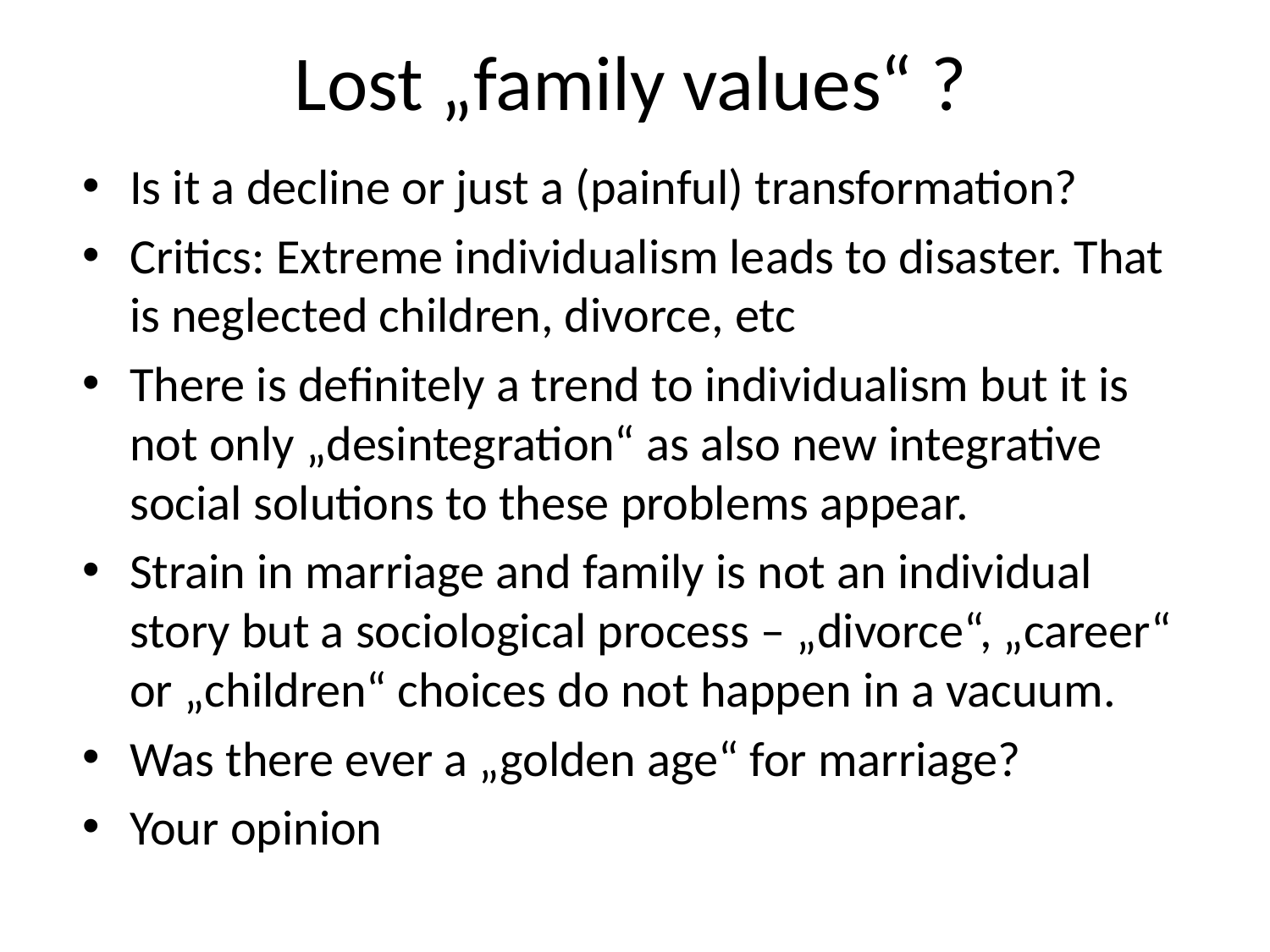

# Lost „family values“ ?
Is it a decline or just a (painful) transformation?
Critics: Extreme individualism leads to disaster. That is neglected children, divorce, etc
There is definitely a trend to individualism but it is not only „desintegration“ as also new integrative social solutions to these problems appear.
Strain in marriage and family is not an individual story but a sociological process – „divorce“, „career“ or „children“ choices do not happen in a vacuum.
Was there ever a „golden age“ for marriage?
Your opinion